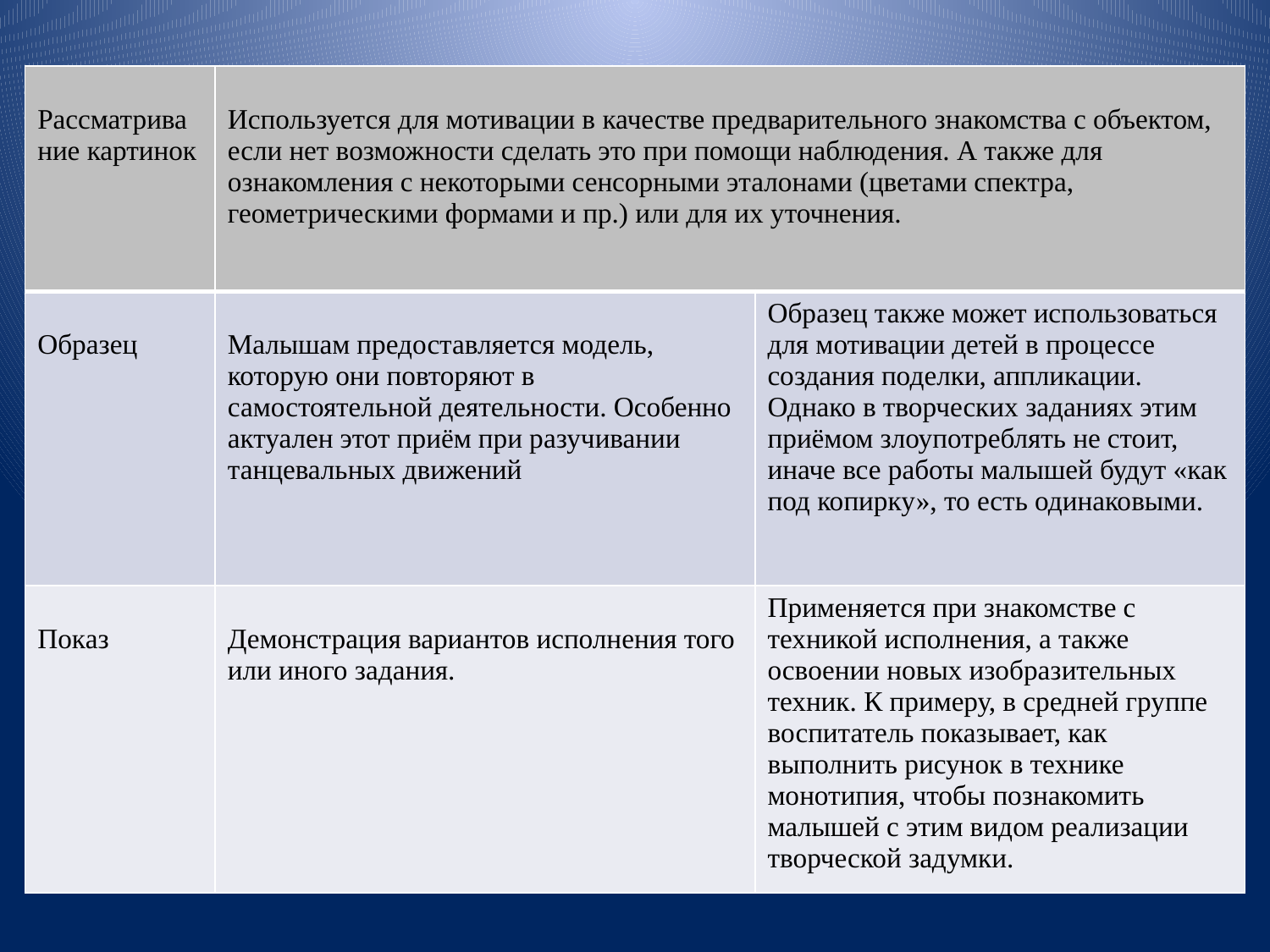

| Рассматривание картинок | Используется для мотивации в качестве предварительного знакомства с объектом, если нет возможности сделать это при помощи наблюдения. А также для ознакомления с некоторыми сенсорными эталонами (цветами спектра, геометрическими формами и пр.) или для их уточнения. |  |  |
| --- | --- | --- | --- |
| Образец | Малышам предоставляется модель, которую они повторяют в самостоятельной деятельности. Особенно актуален этот приём при разучивании танцевальных движений |  | Образец также может использоваться для мотивации детей в процессе создания поделки, аппликации. Однако в творческих заданиях этим приёмом злоупотреблять не стоит, иначе все работы малышей будут «как под копирку», то есть одинаковыми. |
| Показ | Демонстрация вариантов исполнения того или иного задания. |  | Применяется при знакомстве с техникой исполнения, а также освоении новых изобразительных техник. К примеру, в средней группе воспитатель показывает, как выполнить рисунок в технике монотипия, чтобы познакомить малышей с этим видом реализации творческой задумки. |